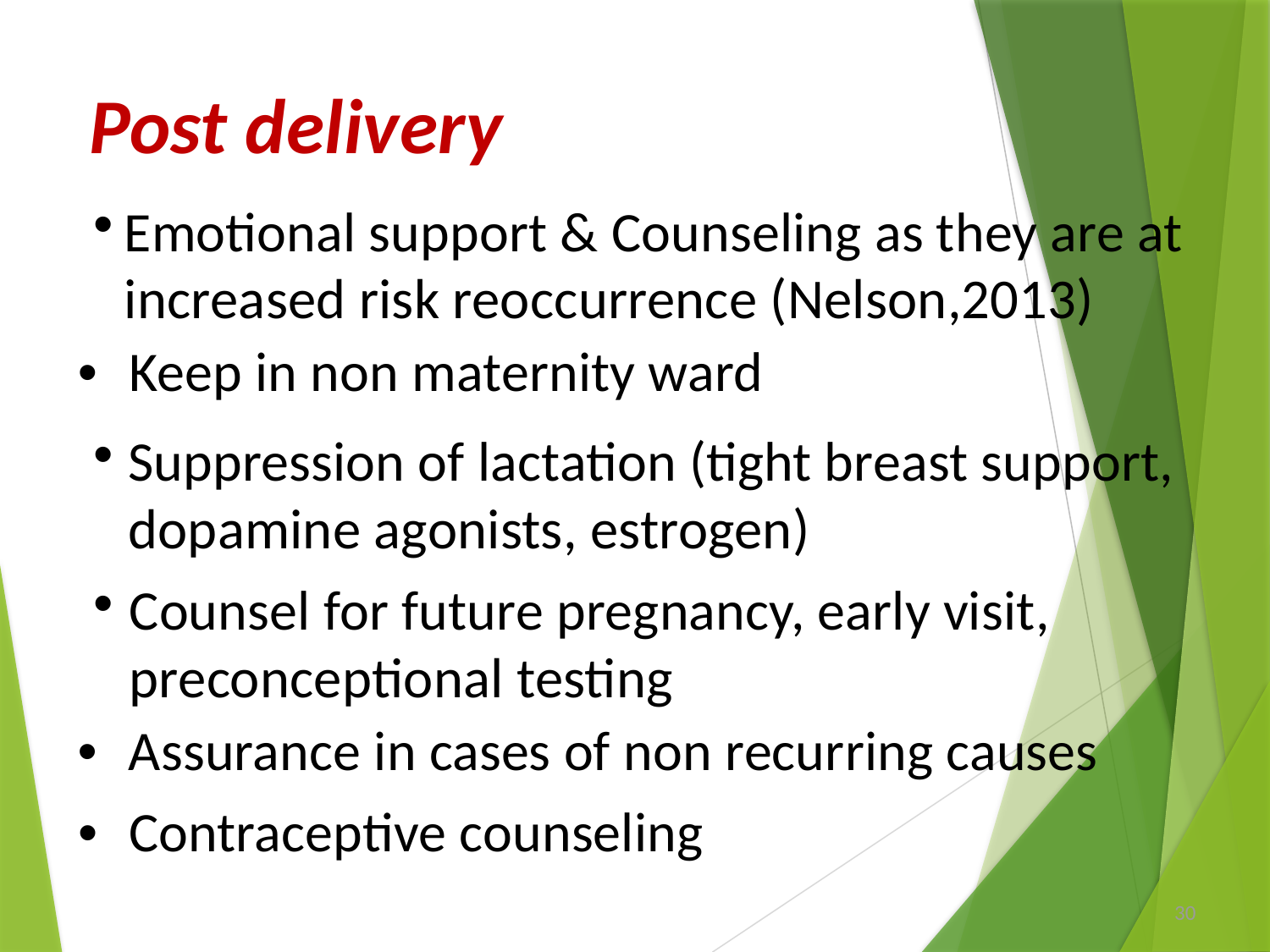

Post delivery
•
Emotional support & Counseling as they are at
increased risk reoccurrence (Nelson,2013)
•  Keep in non maternity ward
•
Suppression of lactation (tight breast support,
dopamine agonists, estrogen)
•
Counsel for future pregnancy, early visit,
preconceptional testing
•  Assurance in cases of non recurring causes
•  Contraceptive counseling
30